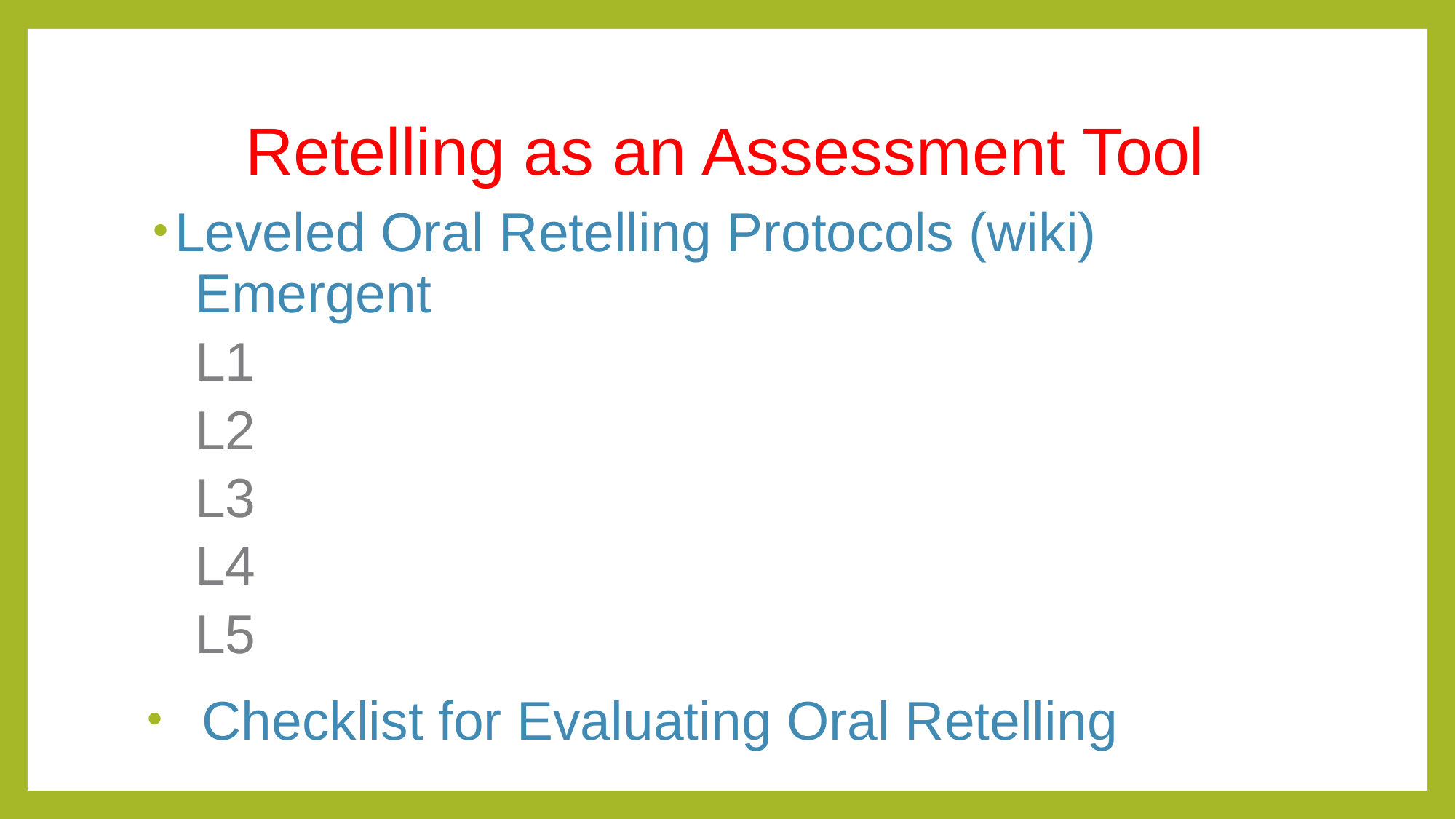

# Retelling as an Assessment Tool
Leveled Oral Retelling Protocols (wiki)
Emergent
L1
L2
L3
L4
L5
Checklist for Evaluating Oral Retelling